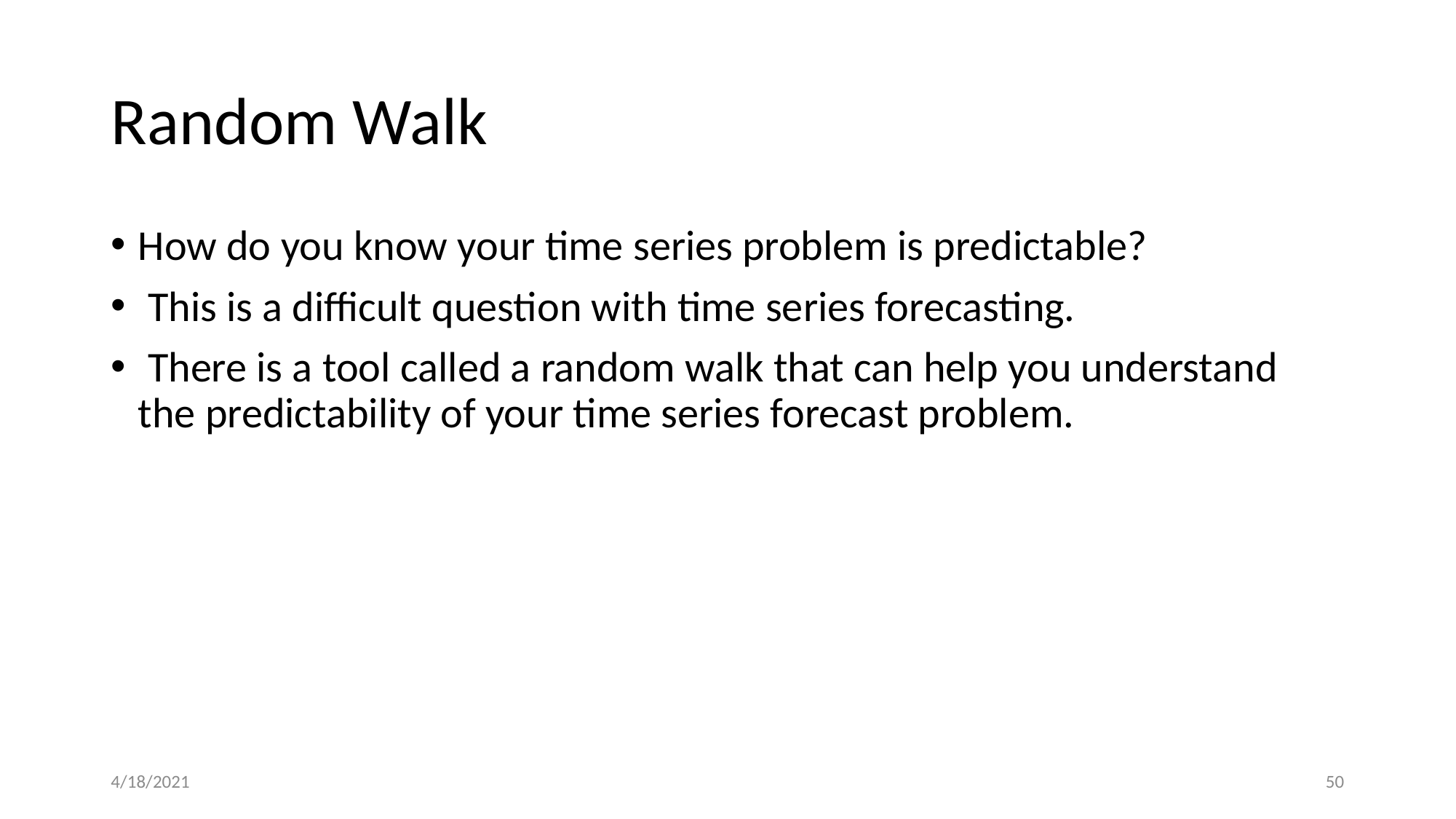

# Random Walk
How do you know your time series problem is predictable?
 This is a difficult question with time series forecasting.
 There is a tool called a random walk that can help you understand the predictability of your time series forecast problem.
4/18/2021
50